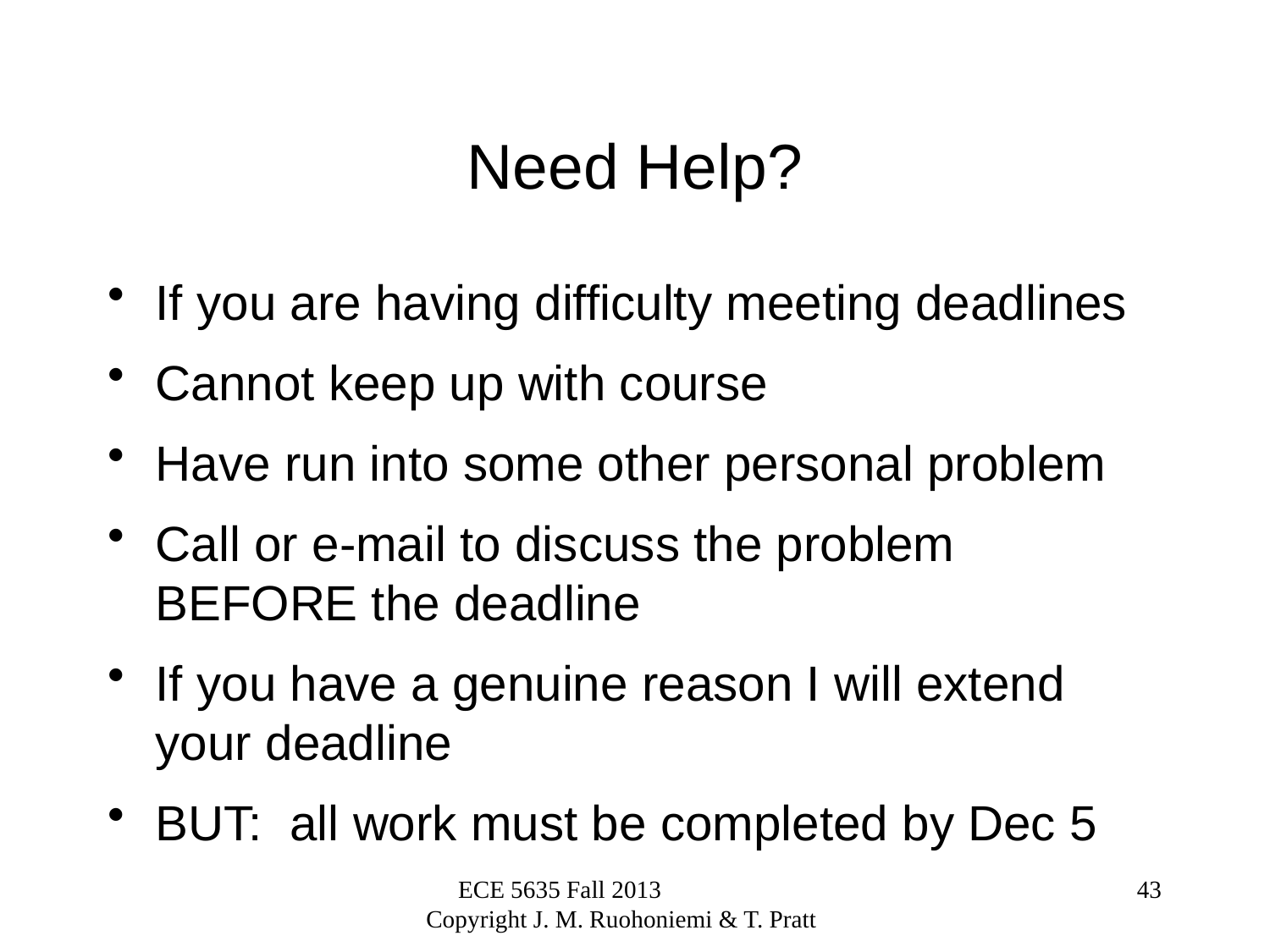

# Need Help?
If you are having difficulty meeting deadlines
Cannot keep up with course
Have run into some other personal problem
Call or e-mail to discuss the problem  BEFORE the deadline
If you have a genuine reason I will extend your deadline
BUT:  all work must be completed by Dec 5
ECE 5635 Fall 2013                      Copyright J. M. Ruohoniemi & T. Pratt
43